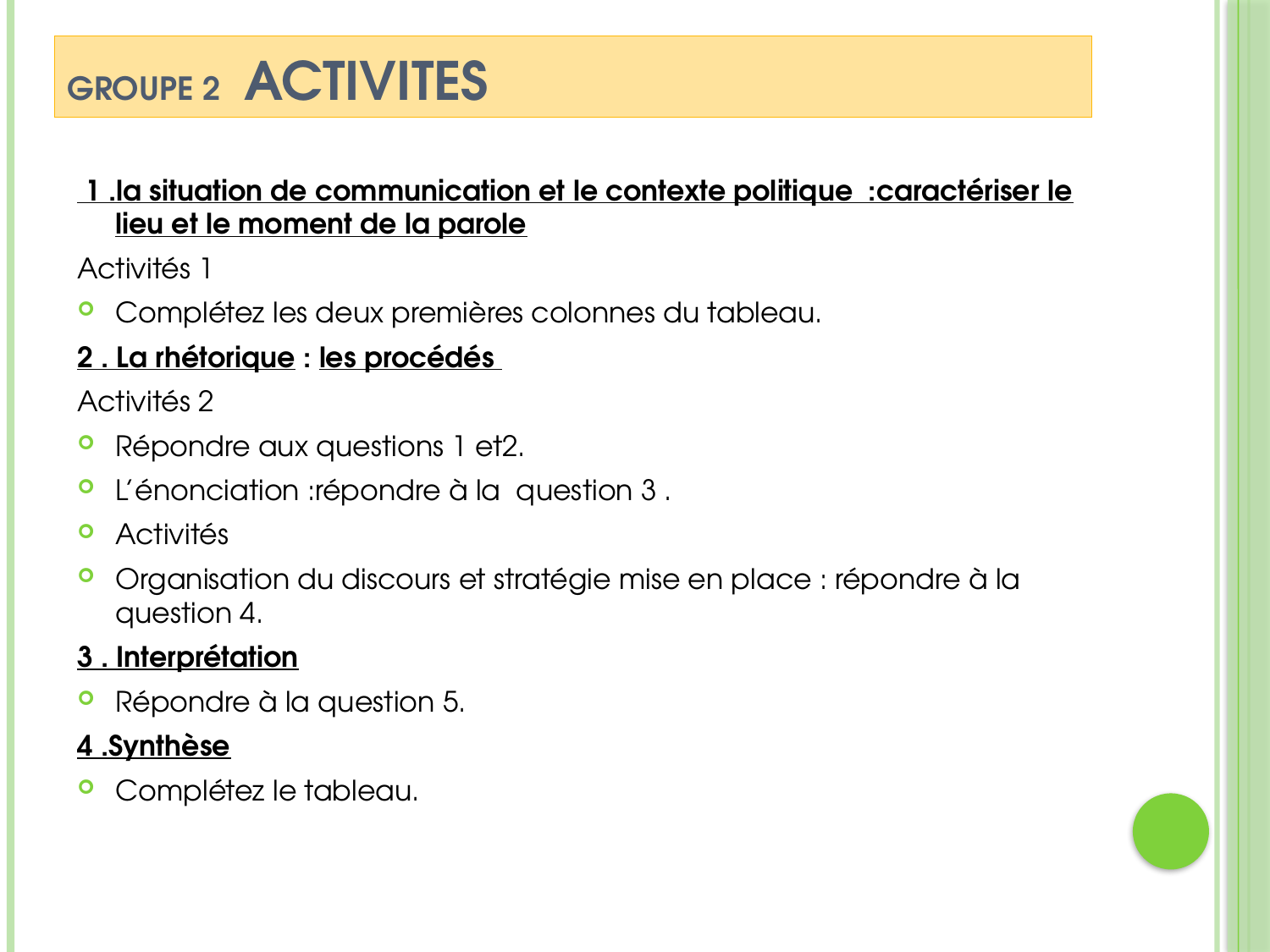

# GROUPE 2  ACTIVITES
 1 .la situation de communication et le contexte politique  :caractériser le lieu et le moment de la parole
Activités 1
Complétez les deux premières colonnes du tableau.
2 . La rhétorique : les procédés
Activités 2
Répondre aux questions 1 et2.
L’énonciation :répondre à la  question 3 .
Activités
Organisation du discours et stratégie mise en place : répondre à la question 4.
3 . Interprétation
Répondre à la question 5.
4 .Synthèse
Complétez le tableau.